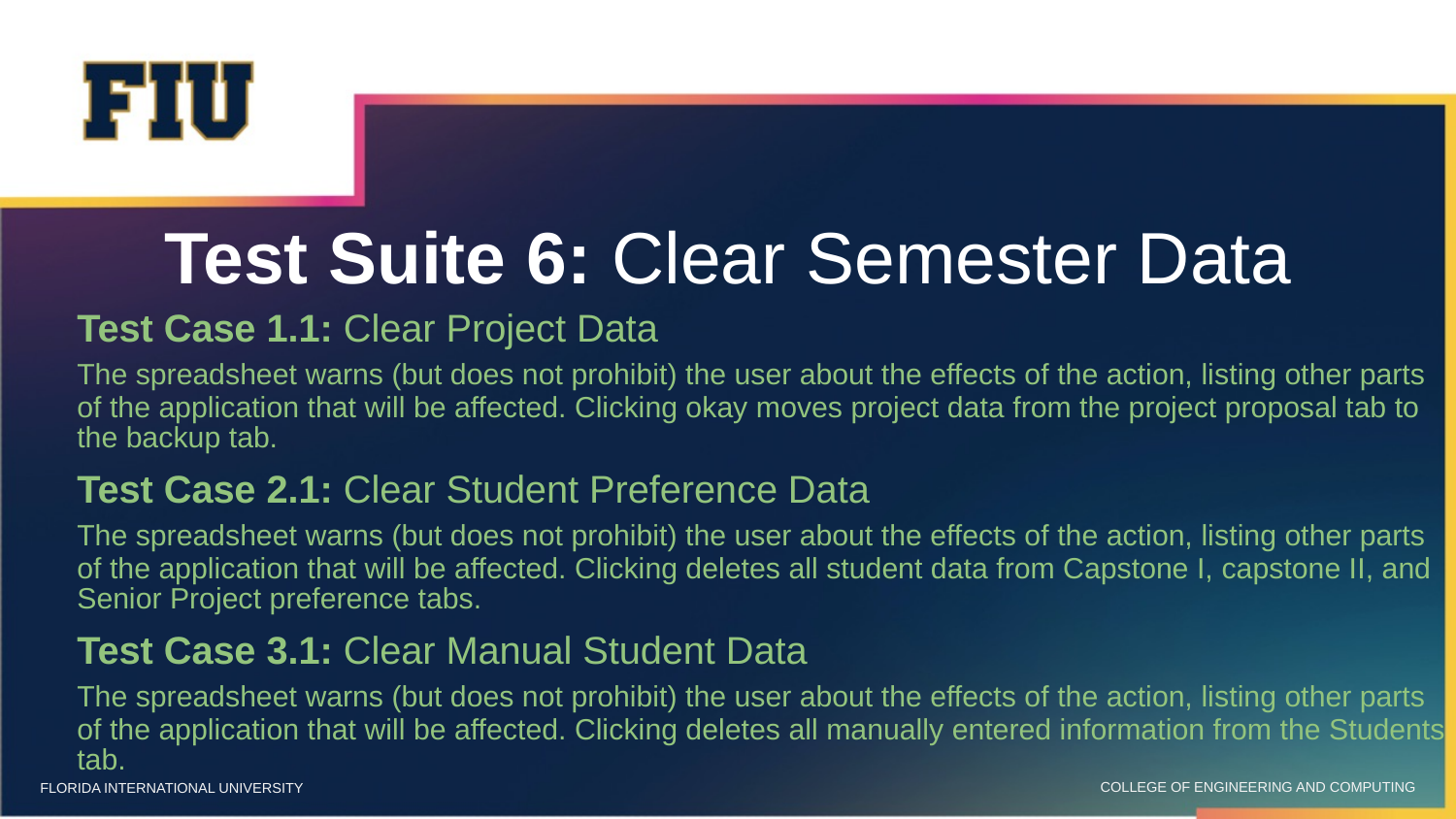

# Test Suite 6: Clear Semester Data
Test Case 1.1: Clear Project Data
	The spreadsheet warns (but does not prohibit) the user about the effects of the action, listing other parts of the application that will be affected. Clicking okay moves project data from the project proposal tab to the backup tab.
Test Case 2.1: Clear Student Preference Data
	The spreadsheet warns (but does not prohibit) the user about the effects of the action, listing other parts of the application that will be affected. Clicking deletes all student data from Capstone I, capstone II, and Senior Project preference tabs.
Test Case 3.1: Clear Manual Student Data
	The spreadsheet warns (but does not prohibit) the user about the effects of the action, listing other parts of the application that will be affected. Clicking deletes all manually entered information from the Students tab.